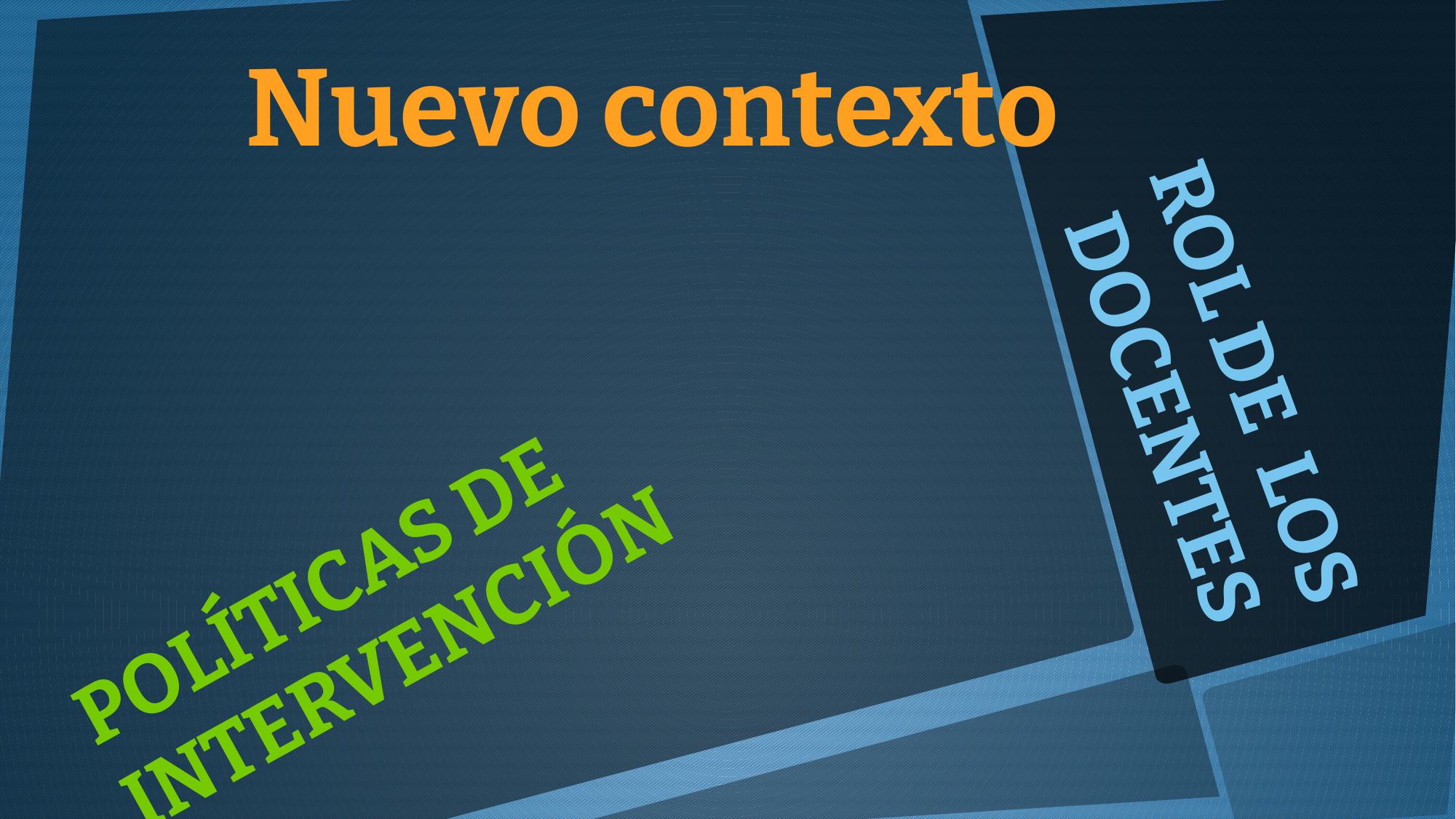

Nuevo contexto
# Rol de  los docentes
Políticas de intervención